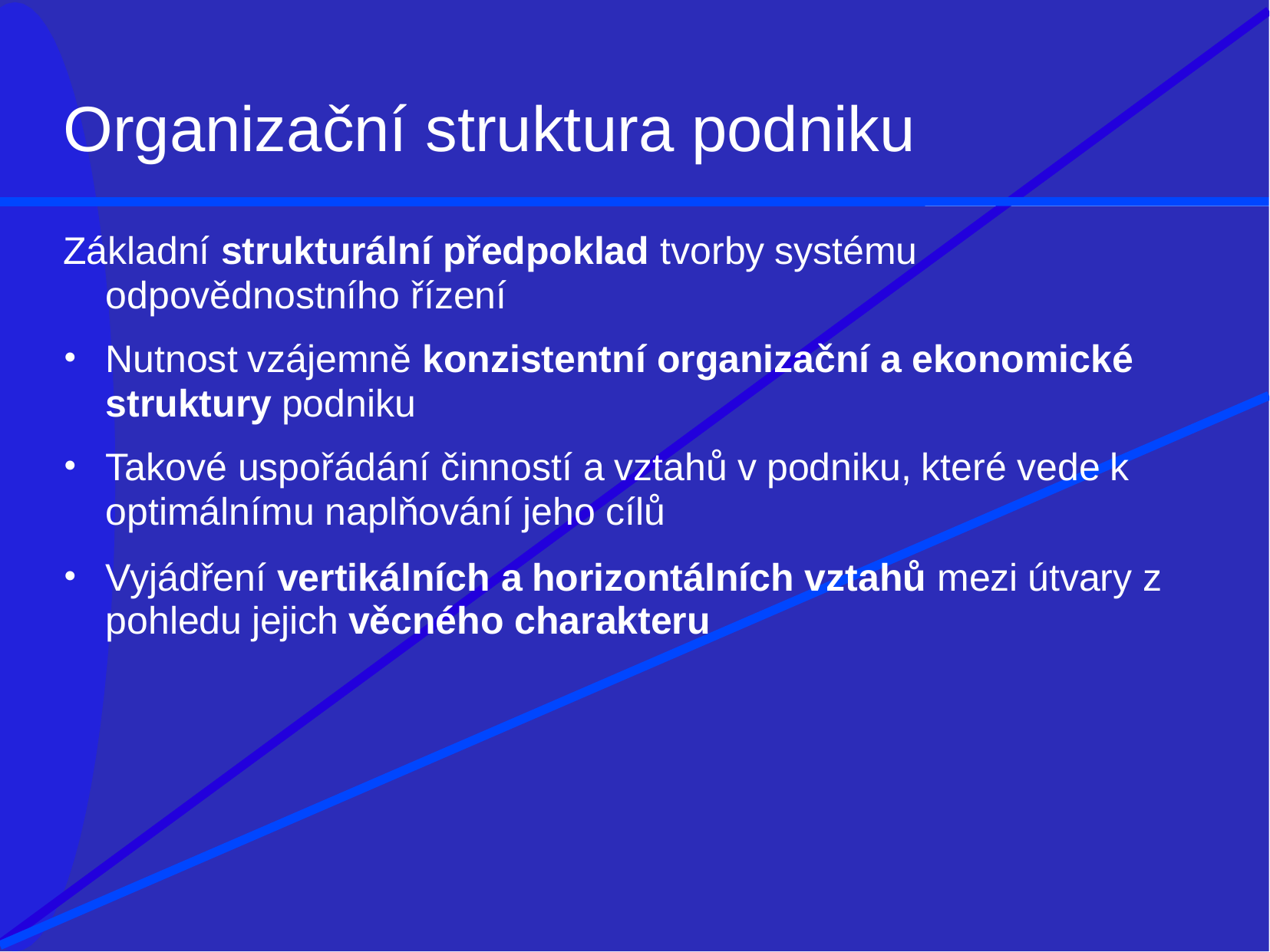

# Organizační struktura podniku
Základní strukturální předpoklad tvorby systému
odpovědnostního řízení
Nutnost vzájemně konzistentní organizační a ekonomické
struktury podniku
Takové uspořádání činností a vztahů v podniku, které vede k
optimálnímu naplňování jeho cílů
Vyjádření vertikálních a horizontálních vztahů mezi útvary z pohledu jejich věcného charakteru